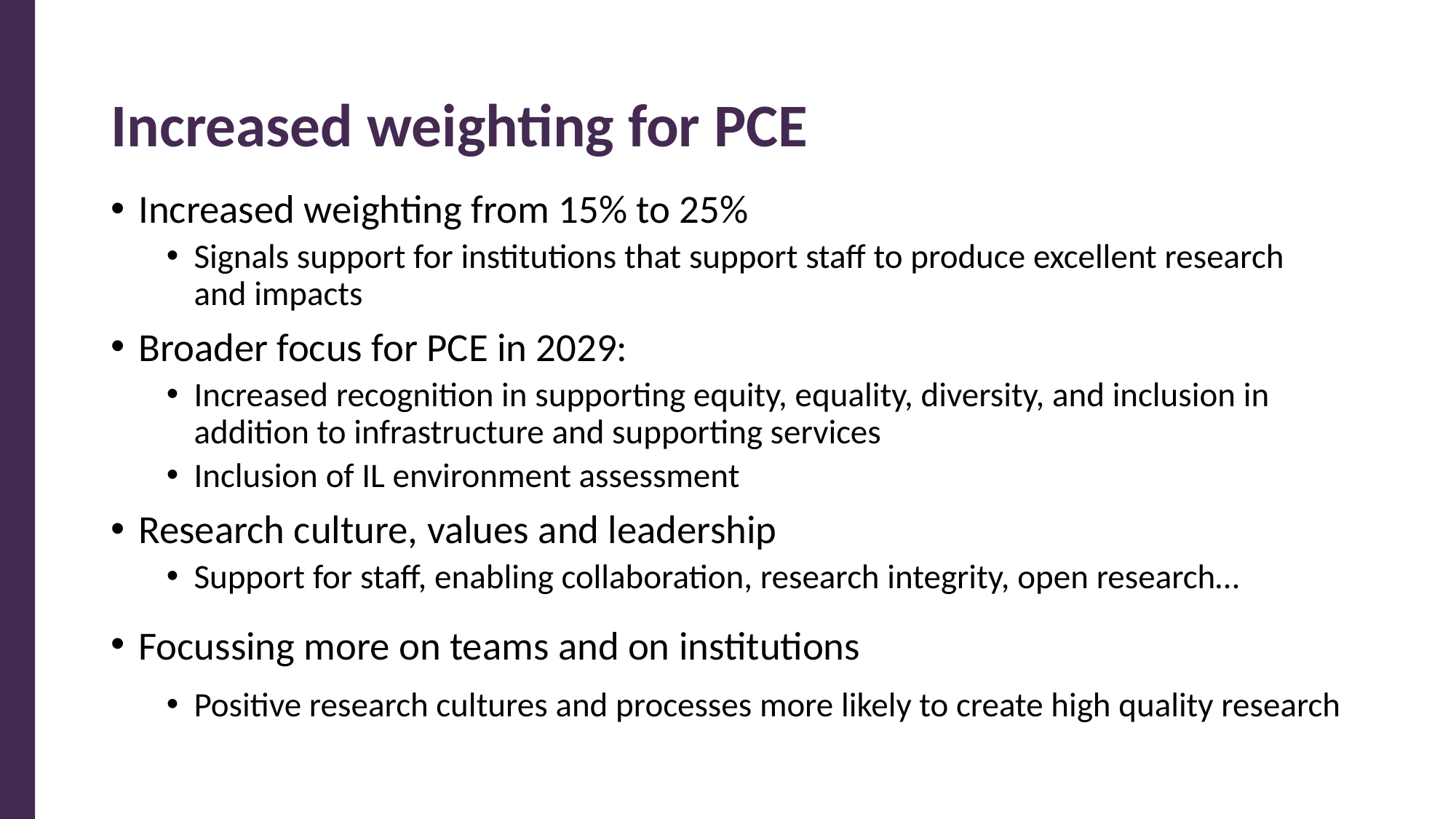

# Increased weighting for PCE
Increased weighting from 15% to 25%
Signals support for institutions that support staff to produce excellent research and impacts
Broader focus for PCE in 2029:
Increased recognition in supporting equity, equality, diversity, and inclusion in addition to infrastructure and supporting services
Inclusion of IL environment assessment
Research culture, values and leadership
Support for staff, enabling collaboration, research integrity, open research…
Focussing more on teams and on institutions
Positive research cultures and processes more likely to create high quality research